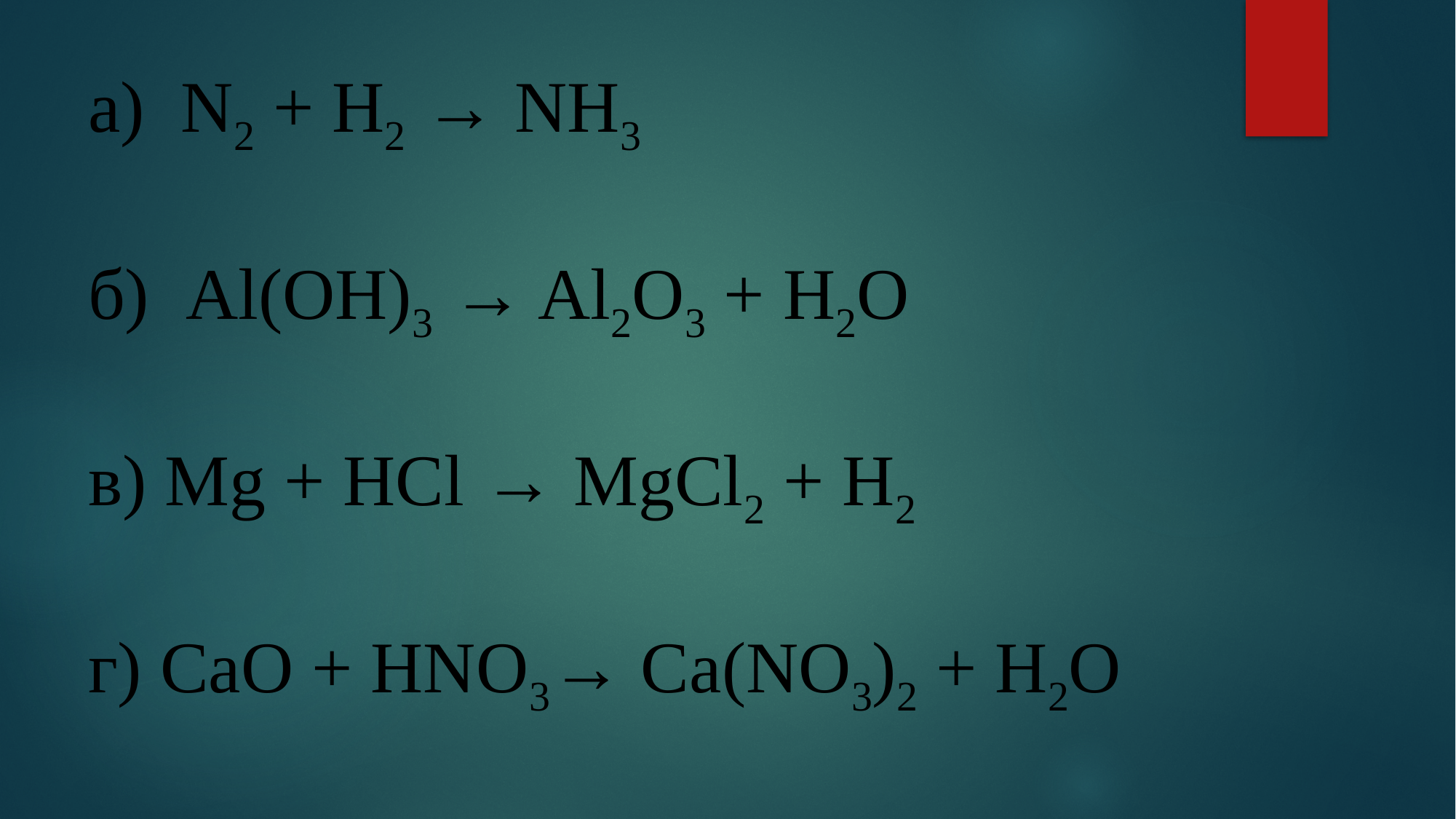

# а)  N2 + H2 → NH3              б)  Al(OH)3 → Al2O3 + H2O в) Mg + HCl → MgCl2 + H2              г) СaO + HNO3→ Ca(NO3)2 + H2O